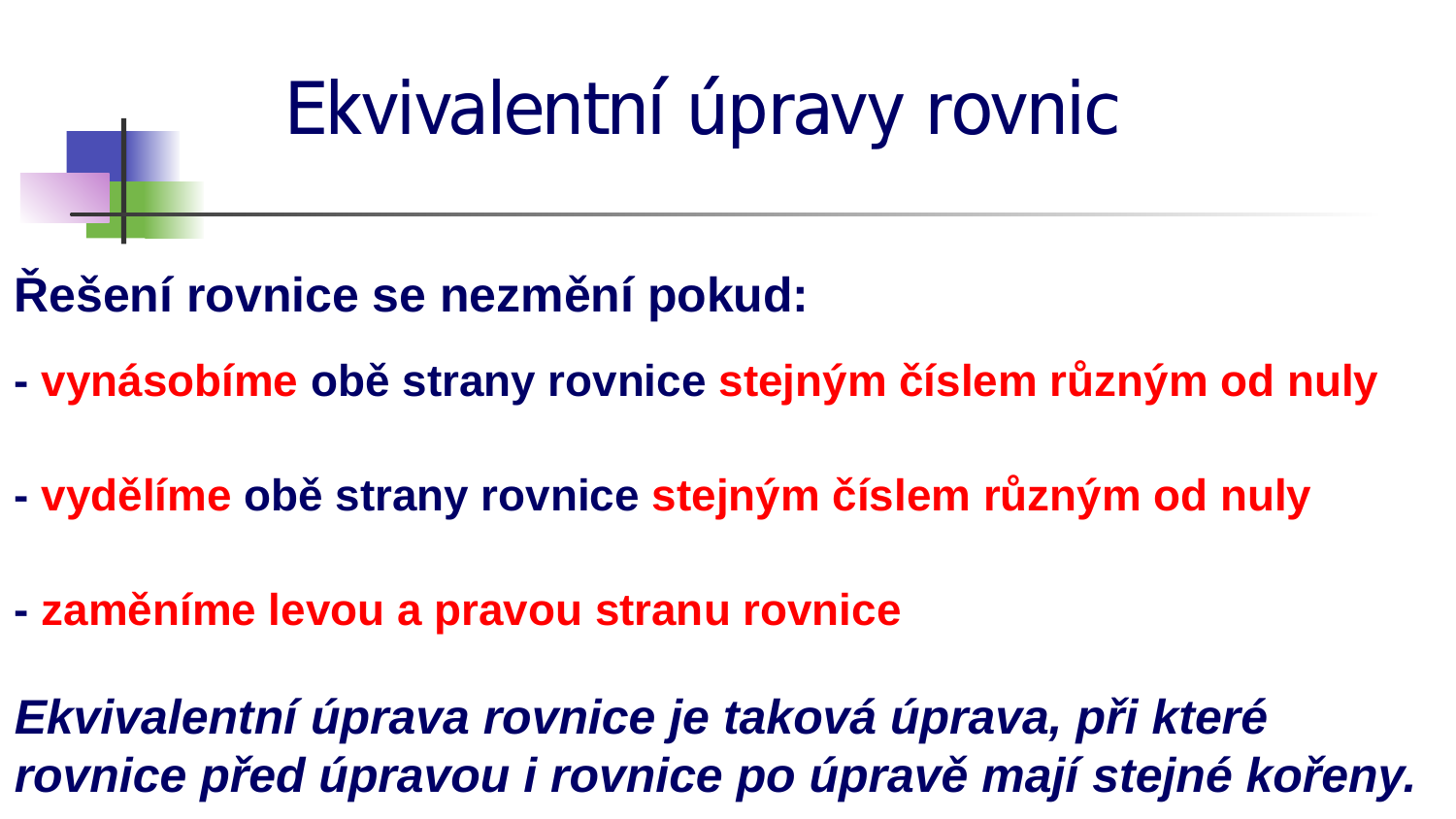

# Ekvivalentní úpravy rovnic
Řešení rovnice se nezmění pokud:
- vynásobíme obě strany rovnice stejným číslem různým od nuly
- vydělíme obě strany rovnice stejným číslem různým od nuly
- zaměníme levou a pravou stranu rovnice
Ekvivalentní úprava rovnice je taková úprava, při které rovnice před úpravou i rovnice po úpravě mají stejné kořeny.